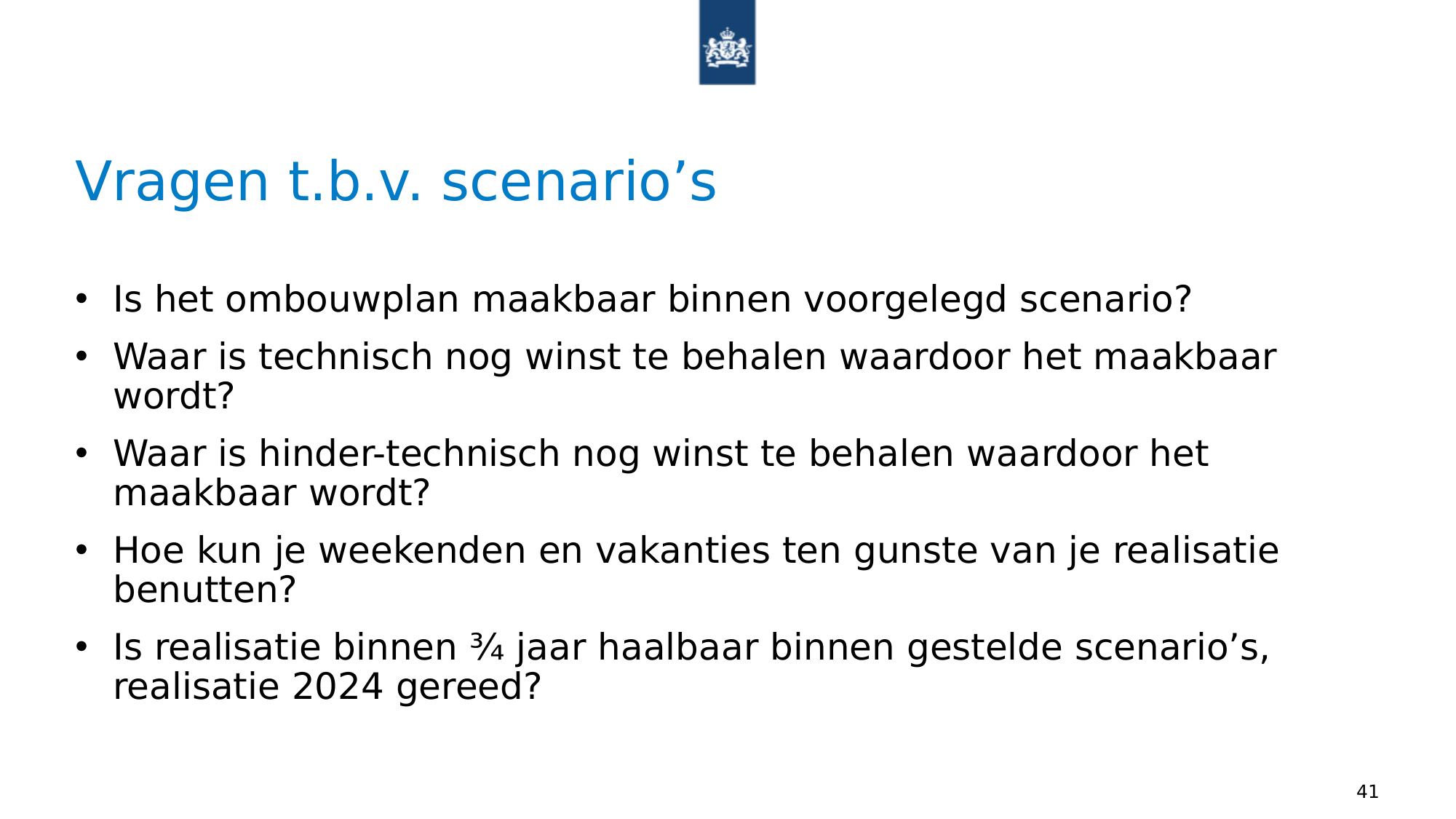

# Vragen t.b.v. scenario’s
Is het ombouwplan maakbaar binnen voorgelegd scenario?
Waar is technisch nog winst te behalen waardoor het maakbaar wordt?
Waar is hinder-technisch nog winst te behalen waardoor het maakbaar wordt?
Hoe kun je weekenden en vakanties ten gunste van je realisatie benutten?
Is realisatie binnen ¾ jaar haalbaar binnen gestelde scenario’s, realisatie 2024 gereed?

41